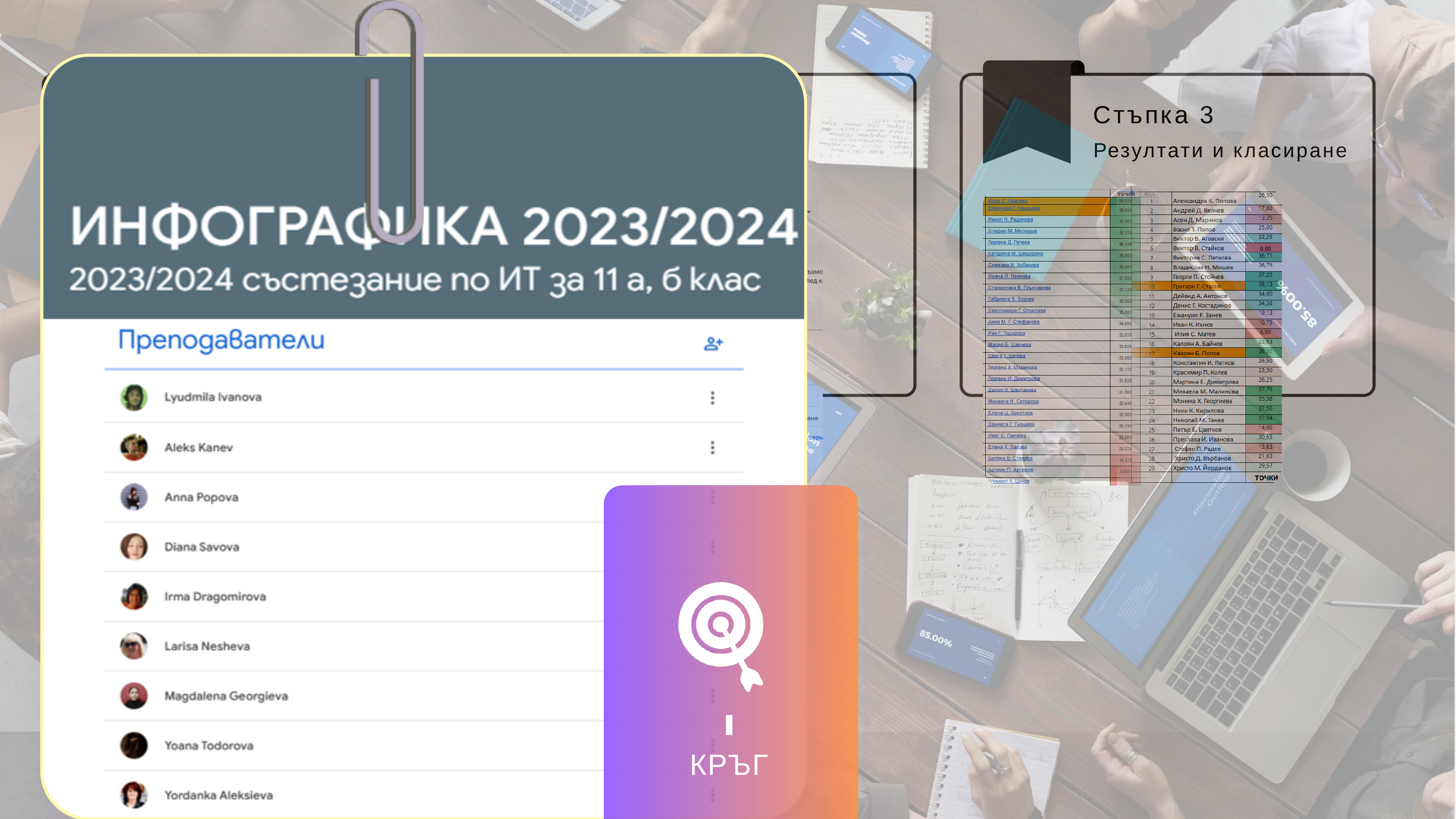

Project 1
Стъпка 3
Онлайн класна стая
Резултати и класиране

I
КРЪГ

Планирането...

Идеята...